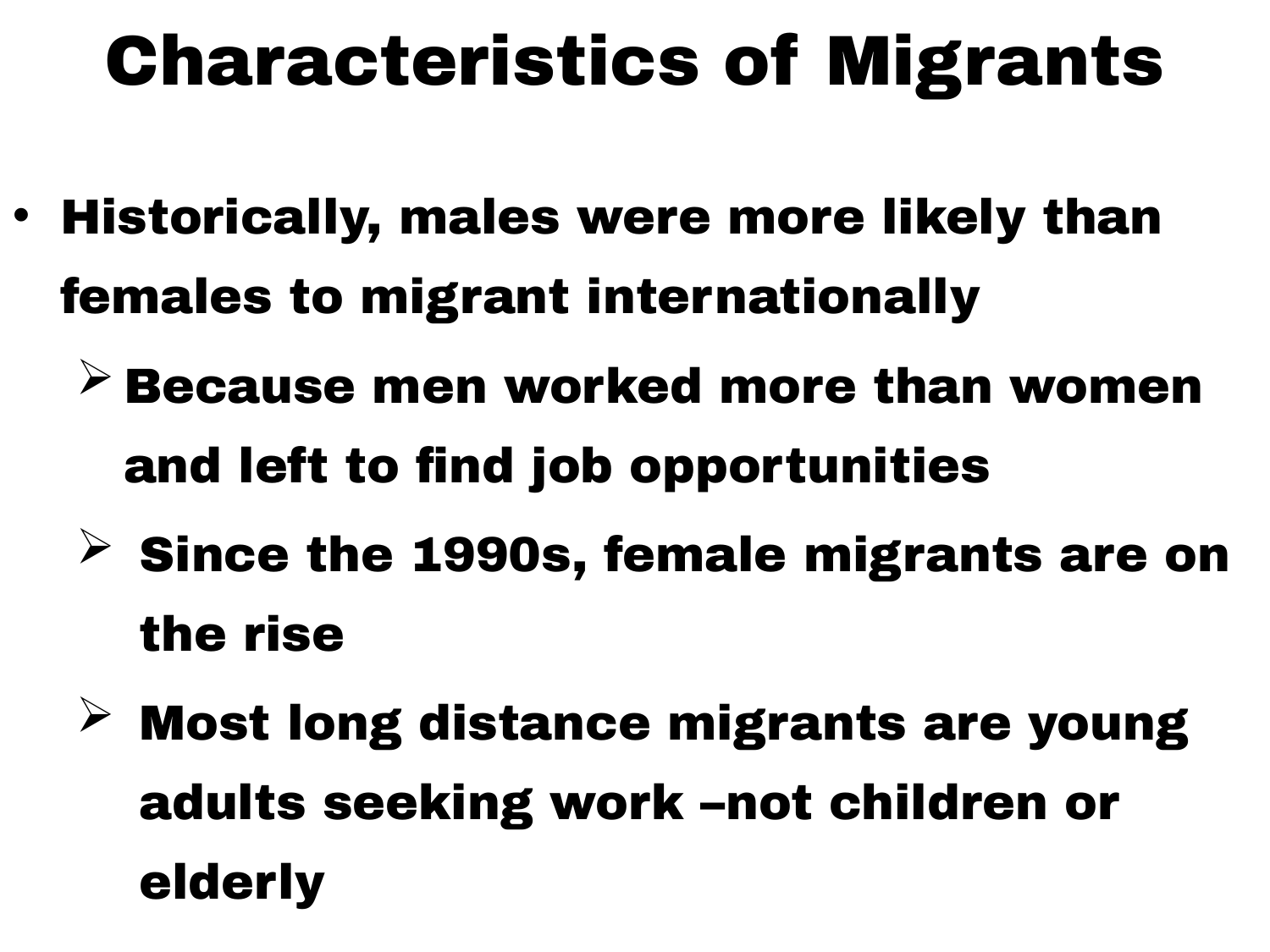

Characteristics of Migrants
Historically, males were more likely than females to migrant internationally
Because men worked more than women and left to find job opportunities
Since the 1990s, female migrants are on the rise
Most long distance migrants are young adults seeking work –not children or elderly